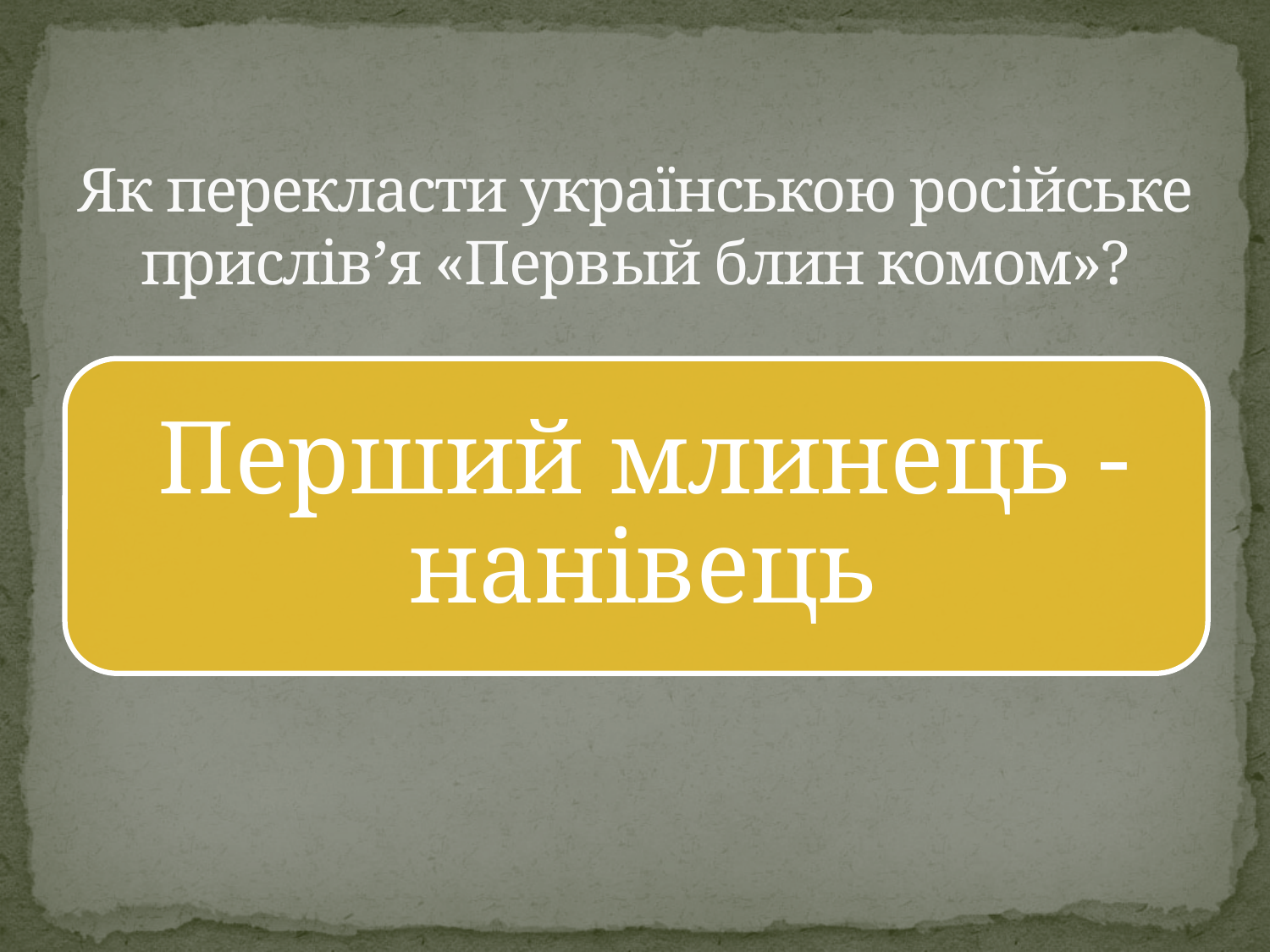

# Як перекласти українською російське прислів’я «Первый блин комом»?
Перший млинець - нанівець